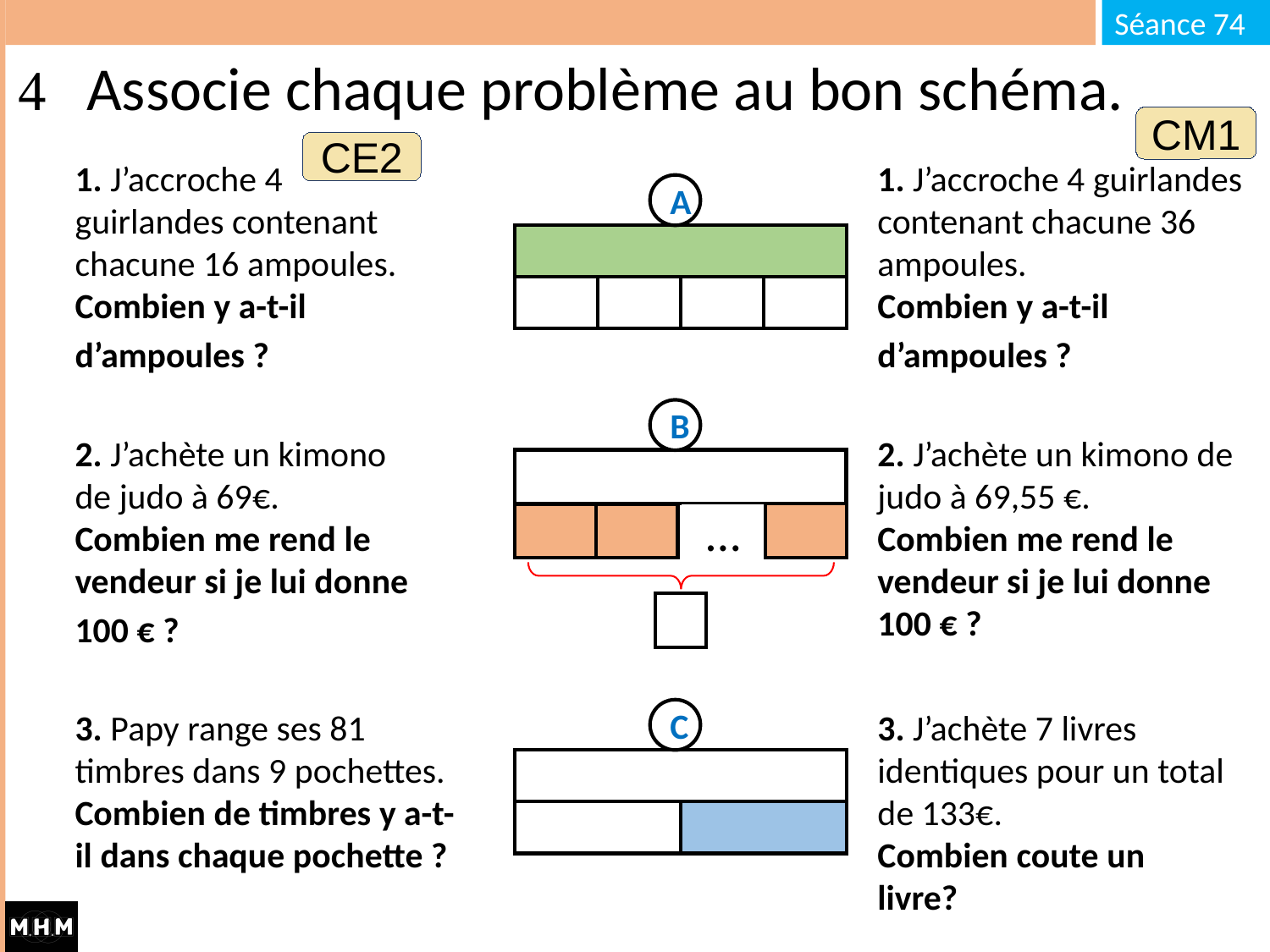

# Associe chaque problème au bon schéma.
CM1
CE2
1. J’accroche 4 guirlandes contenant chacune 16 ampoules. Combien y a-t-il d’ampoules ?
1. J’accroche 4 guirlandes contenant chacune 36 ampoules.
Combien y a-t-il d’ampoules ?
A

B
2. J’achète un kimono de judo à 69€. Combien me rend le vendeur si je lui donne 100 € ?
2. J’achète un kimono de judo à 69,55 €.
Combien me rend le vendeur si je lui donne 100 € ?

…

3. Papy range ses 81 timbres dans 9 pochettes. Combien de timbres y a-t-il dans chaque pochette ?
C
3. J’achète 7 livres identiques pour un total de 133€.
Combien coute un livre?